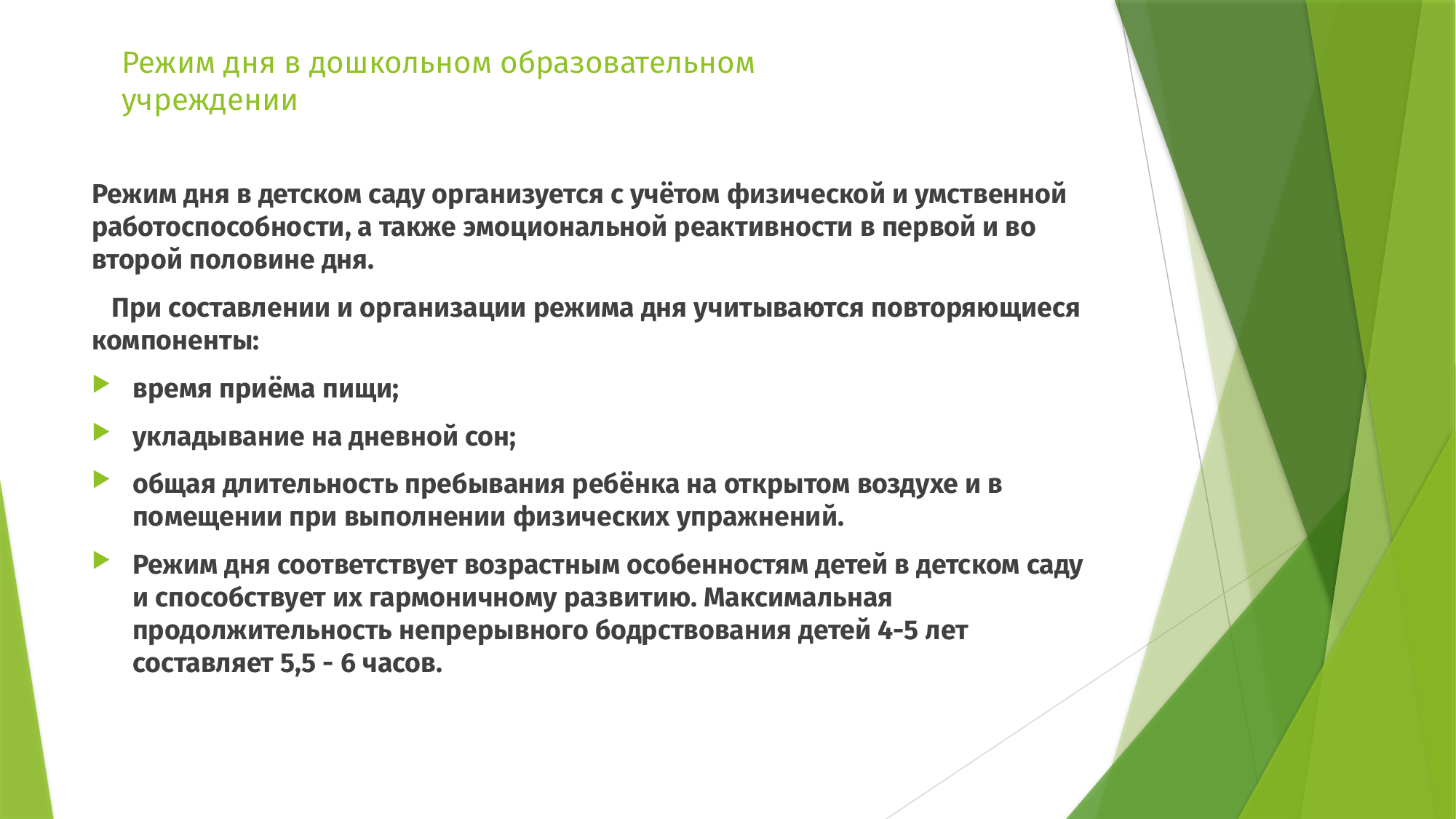

# Режим дня в дошкольном образовательном учреждении
Режим дня в детском саду организуется с учётом физической и умственной работоспособности, а также эмоциональной реактивности в первой и во второй половине дня.
   При составлении и организации режима дня учитываются повторяющиеся компоненты:
время приёма пищи;
укладывание на дневной сон;
общая длительность пребывания ребёнка на открытом воздухе и в помещении при выполнении физических упражнений.
Режим дня соответствует возрастным особенностям детей в детском саду  и способствует их гармоничному развитию. Максимальная продолжительность непрерывного бодрствования детей 4-5 лет составляет 5,5 - 6 часов.